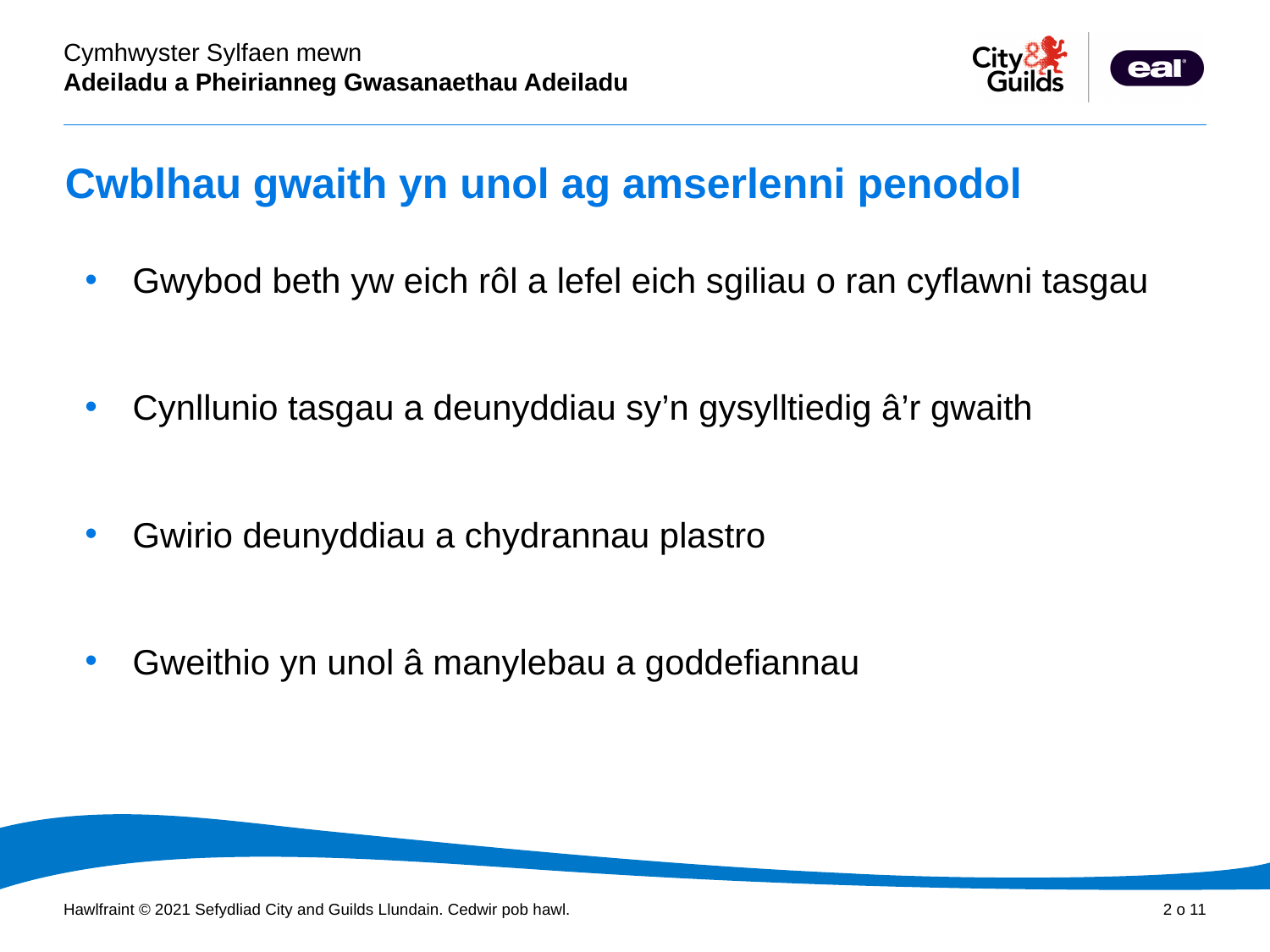

# Cwblhau gwaith yn unol ag amserlenni penodol
Gwybod beth yw eich rôl a lefel eich sgiliau o ran cyflawni tasgau

Cynllunio tasgau a deunyddiau sy’n gysylltiedig â’r gwaith

Gwirio deunyddiau a chydrannau plastro

Gweithio yn unol â manylebau a goddefiannau